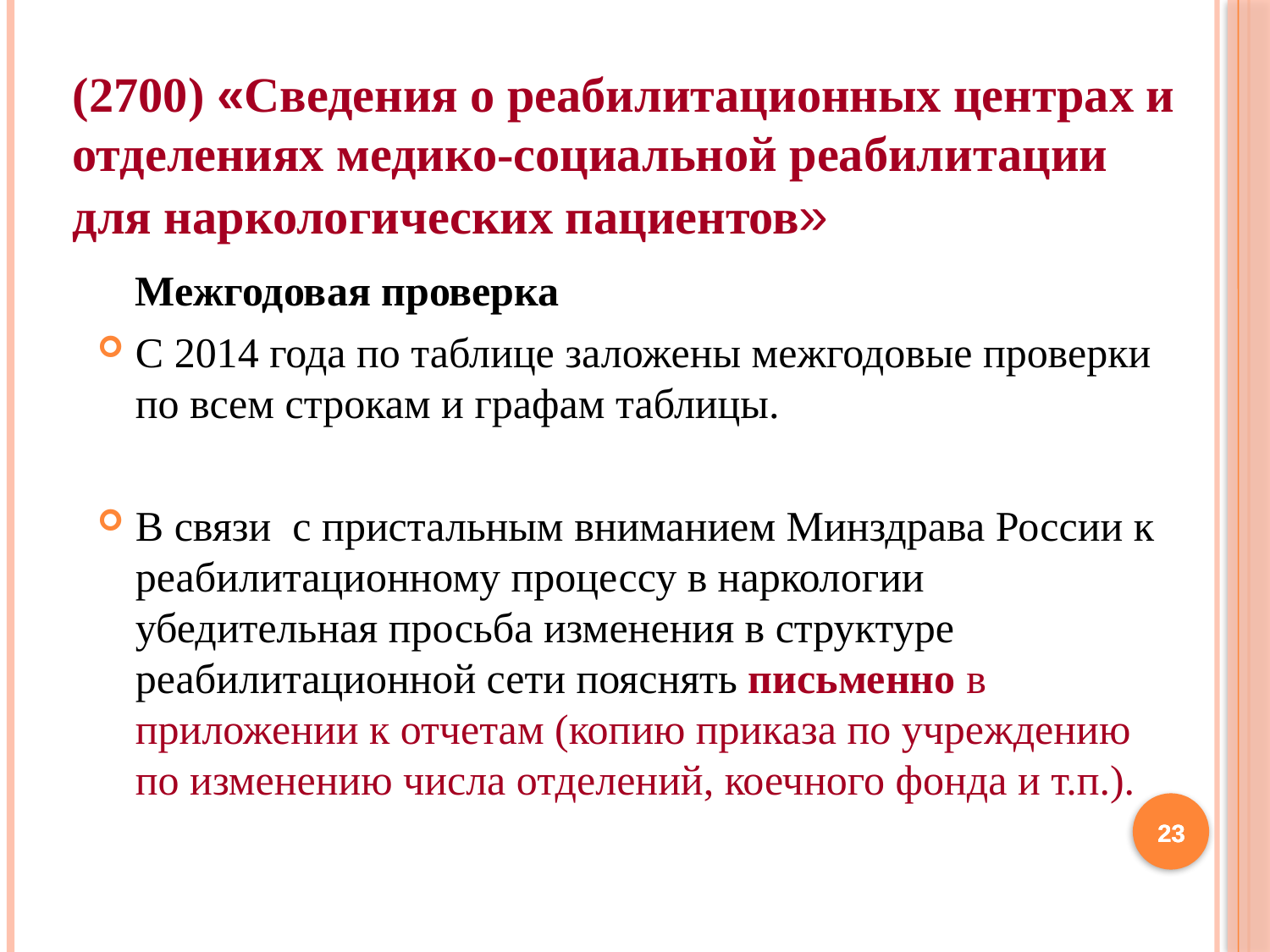

# (2700) «Сведения о реабилитационных центрах и отделениях медико-социальной реабилитации для наркологических пациентов»
	Межгодовая проверка
С 2014 года по таблице заложены межгодовые проверки по всем строкам и графам таблицы.

В связи  с пристальным вниманием Минздрава России к реабилитационному процессу в наркологии убедительная просьба изменения в структуре реабилитационной сети пояснять письменно в приложении к отчетам (копию приказа по учреждению по изменению числа отделений, коечного фонда и т.п.).
23
23
23